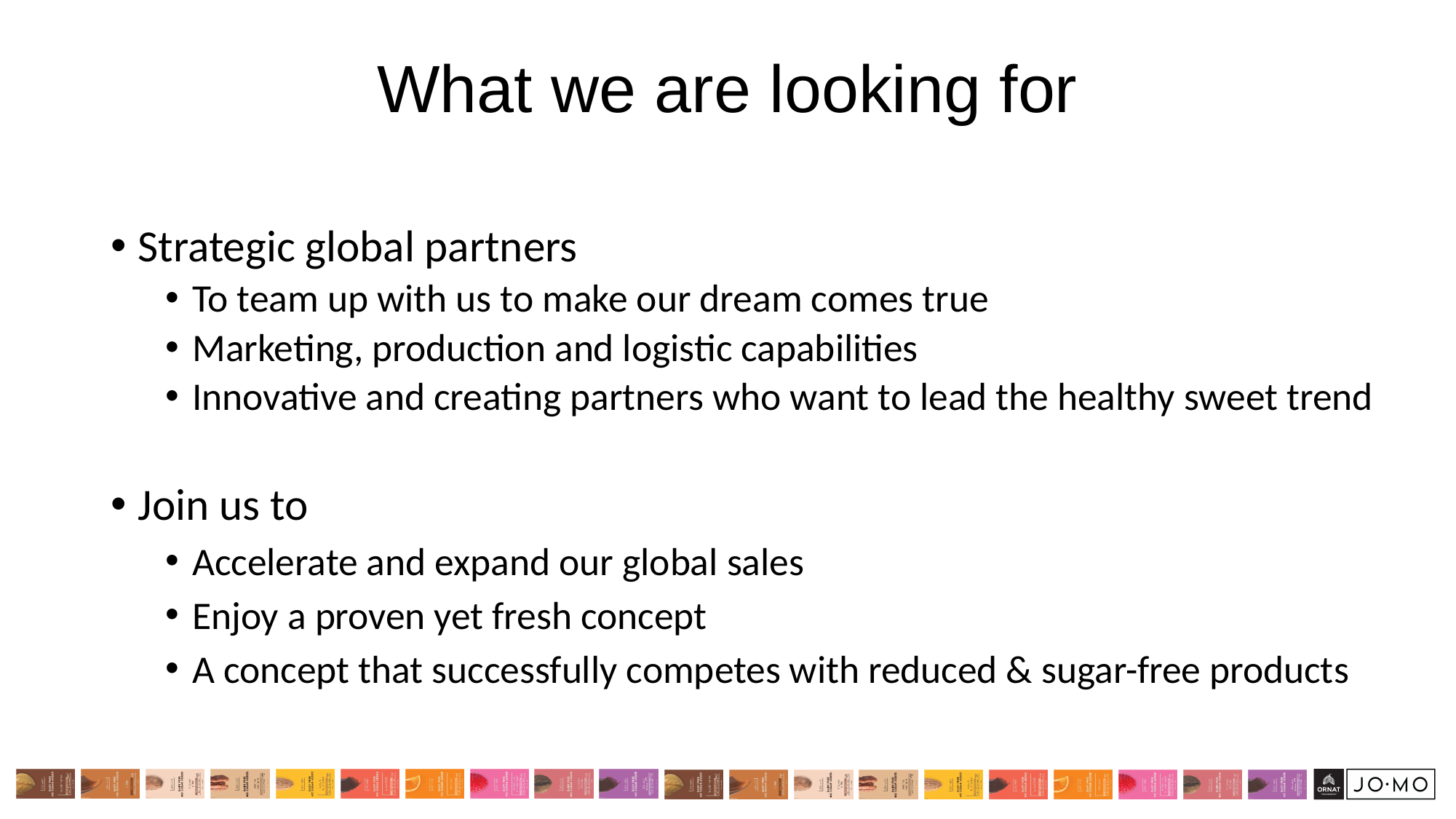

# What we are looking for
Strategic global partners
To team up with us to make our dream comes true
Marketing, production and logistic capabilities
Innovative and creating partners who want to lead the healthy sweet trend

Join us to
Accelerate and expand our global sales
Enjoy a proven yet fresh concept
A concept that successfully competes with reduced & sugar-free products